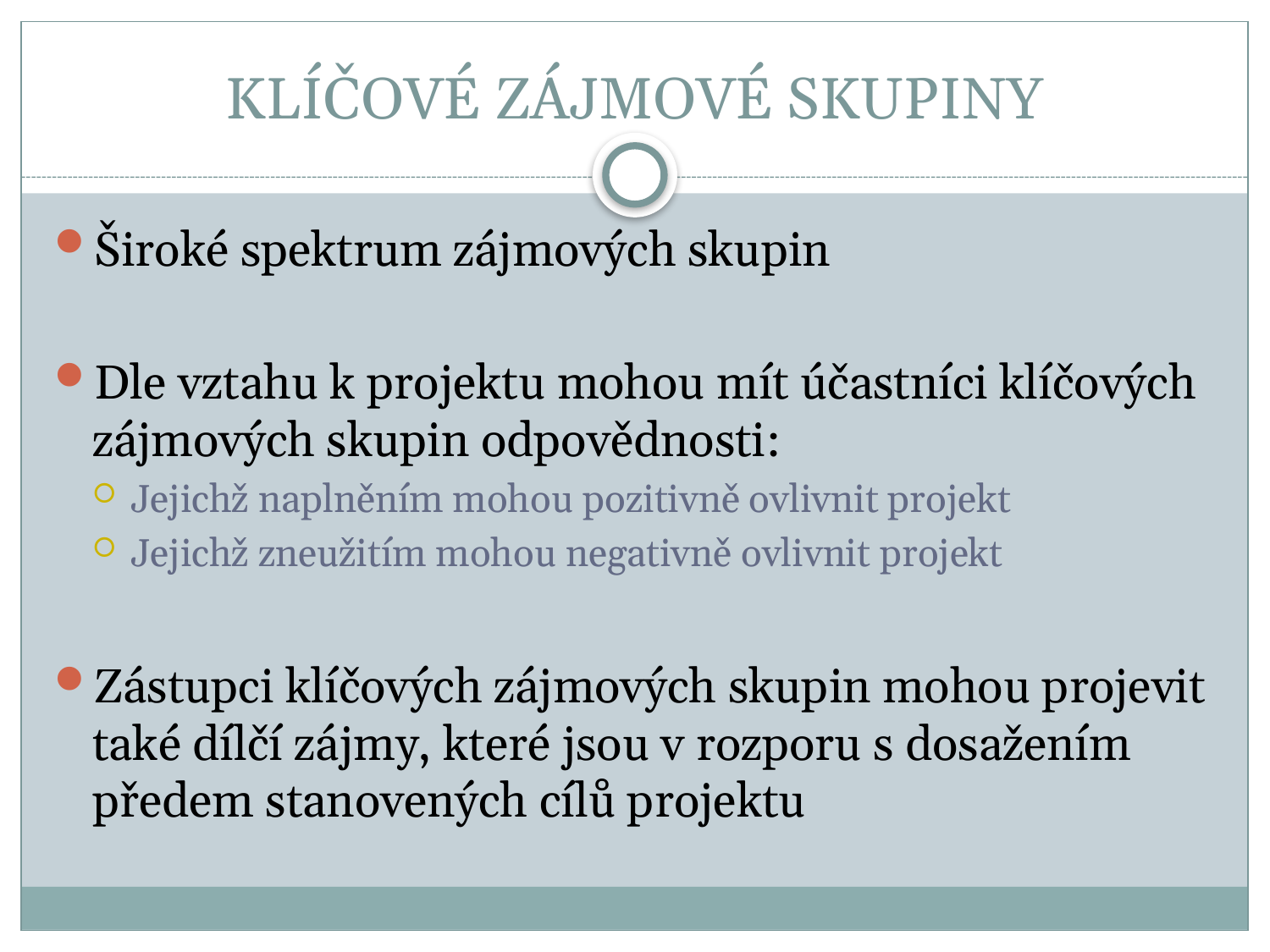

# KLÍČOVÉ ZÁJMOVÉ SKUPINY
Široké spektrum zájmových skupin

Dle vztahu k projektu mohou mít účastníci klíčových zájmových skupin odpovědnosti:
Jejichž naplněním mohou pozitivně ovlivnit projekt
Jejichž zneužitím mohou negativně ovlivnit projekt

Zástupci klíčových zájmových skupin mohou projevit také dílčí zájmy, které jsou v rozporu s dosažením předem stanovených cílů projektu